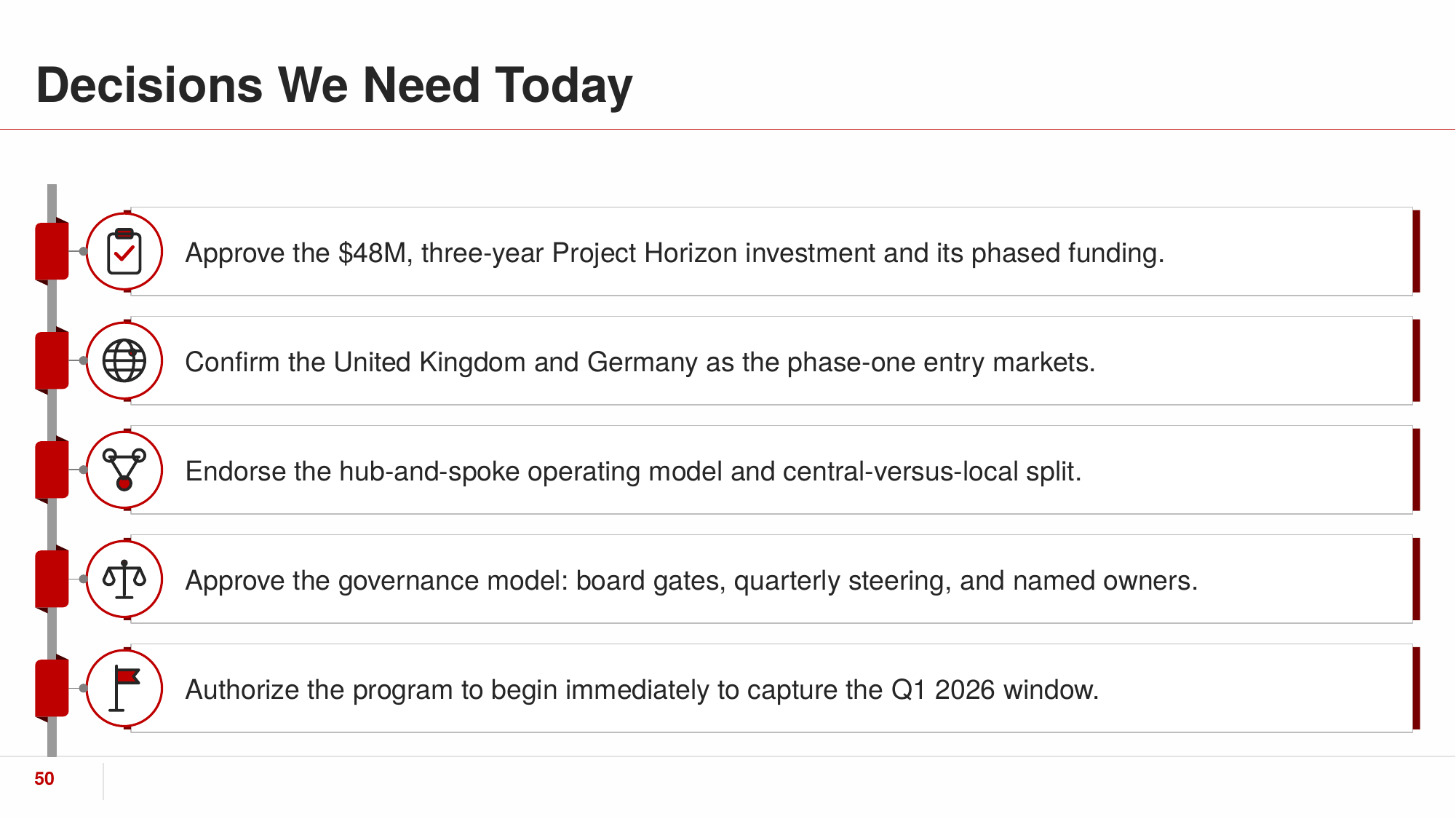

# Decisions We Need Today

Approve the $48M, three-year Project Horizon investment and its phased funding.

Confirm the United Kingdom and Germany as the phase-one entry markets.

Endorse the hub-and-spoke operating model and central-versus-local split.

Approve the governance model: board gates, quarterly steering, and named owners.

Authorize the program to begin immediately to capture the Q1 2026 window.

50